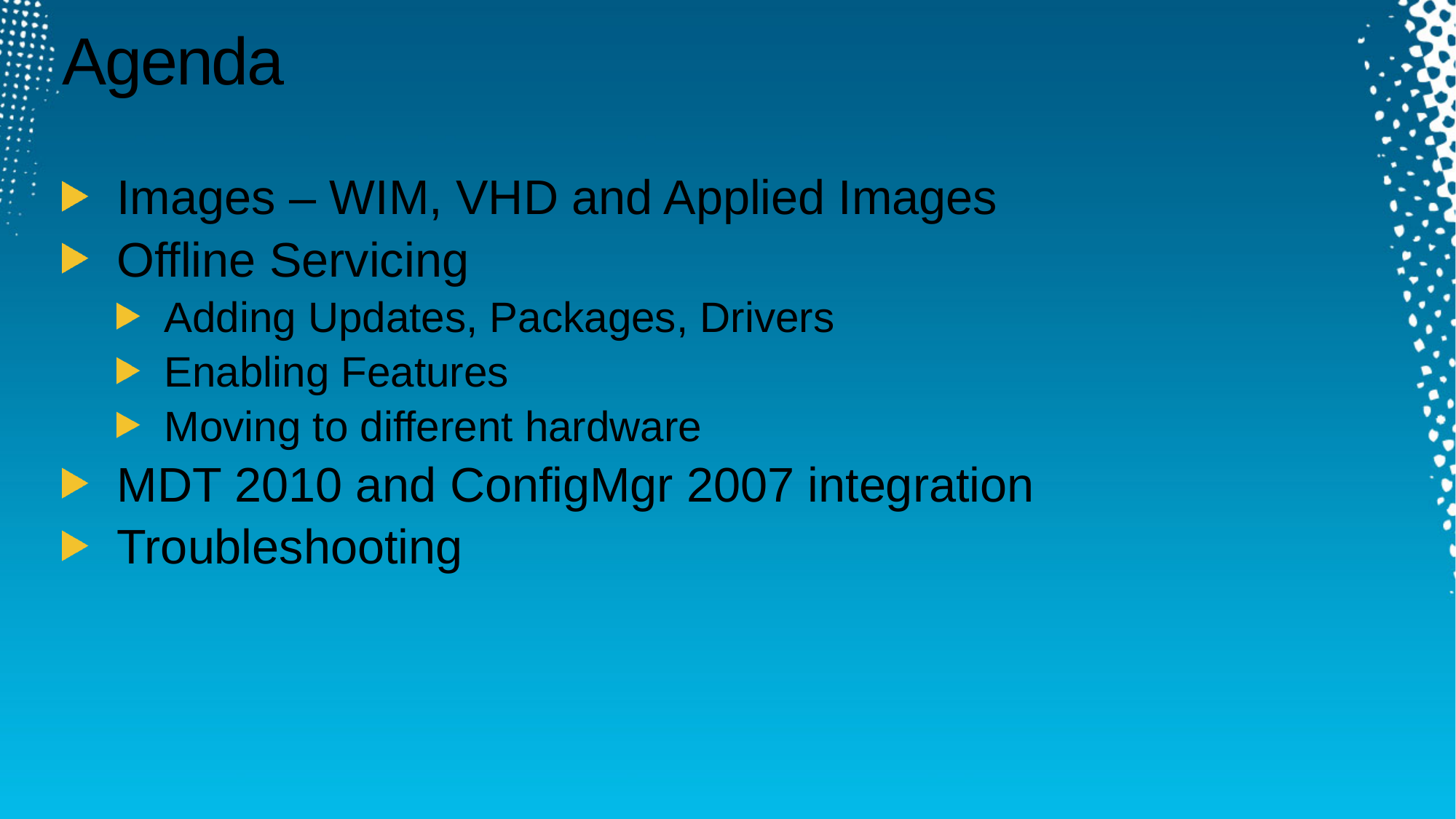

# Agenda
Images – WIM, VHD and Applied Images
Offline Servicing
Adding Updates, Packages, Drivers
Enabling Features
Moving to different hardware
MDT 2010 and ConfigMgr 2007 integration
Troubleshooting